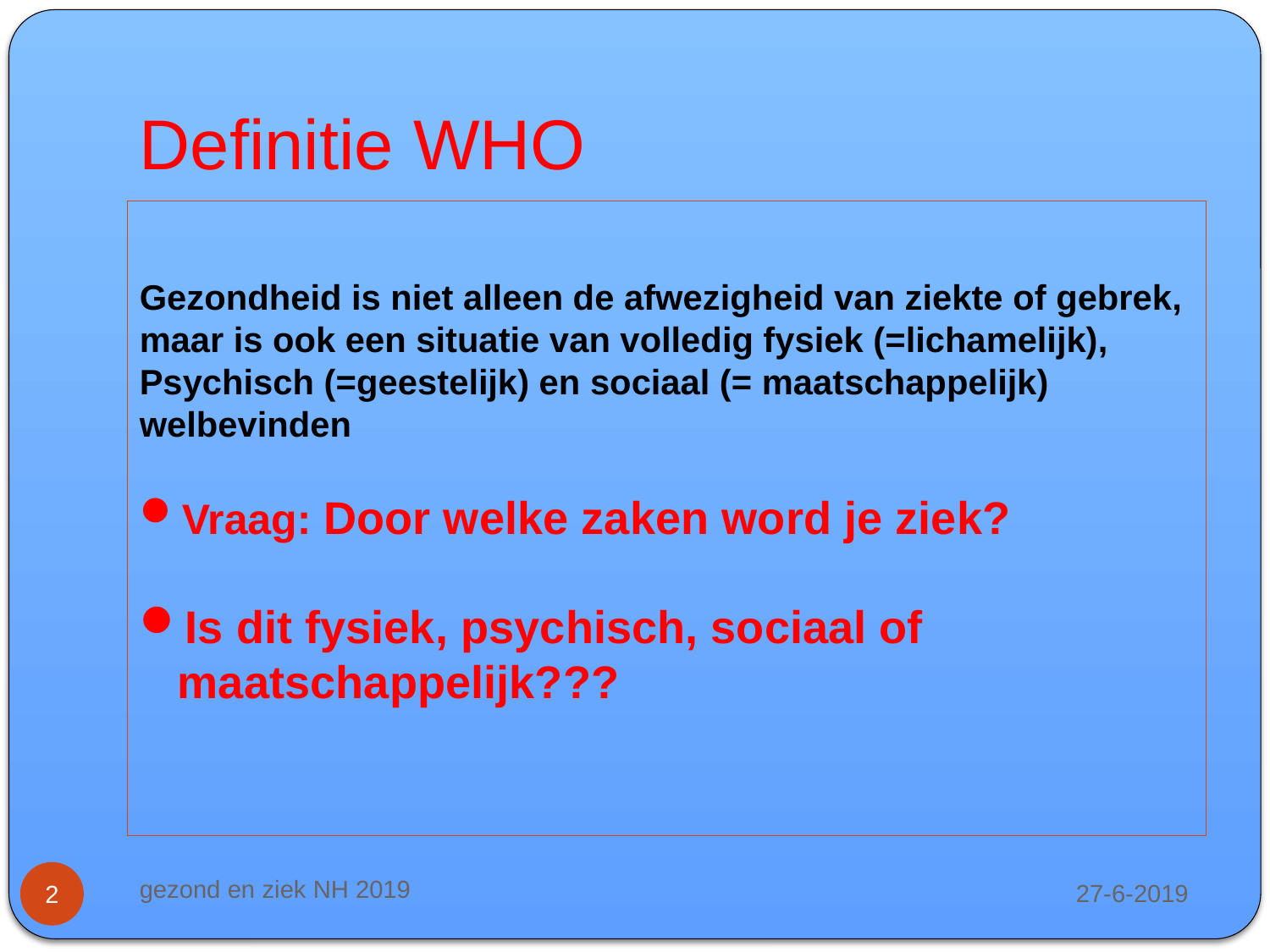

# Definitie WHO

Gezondheid is niet alleen de afwezigheid van ziekte of gebrek,
maar is ook een situatie van volledig fysiek (=lichamelijk),
Psychisch (=geestelijk) en sociaal (= maatschappelijk) welbevinden

Vraag: Door welke zaken word je ziek?

Is dit fysiek, psychisch, sociaal of maatschappelijk???

gezond en ziek NH 2019
27-6-2019
2